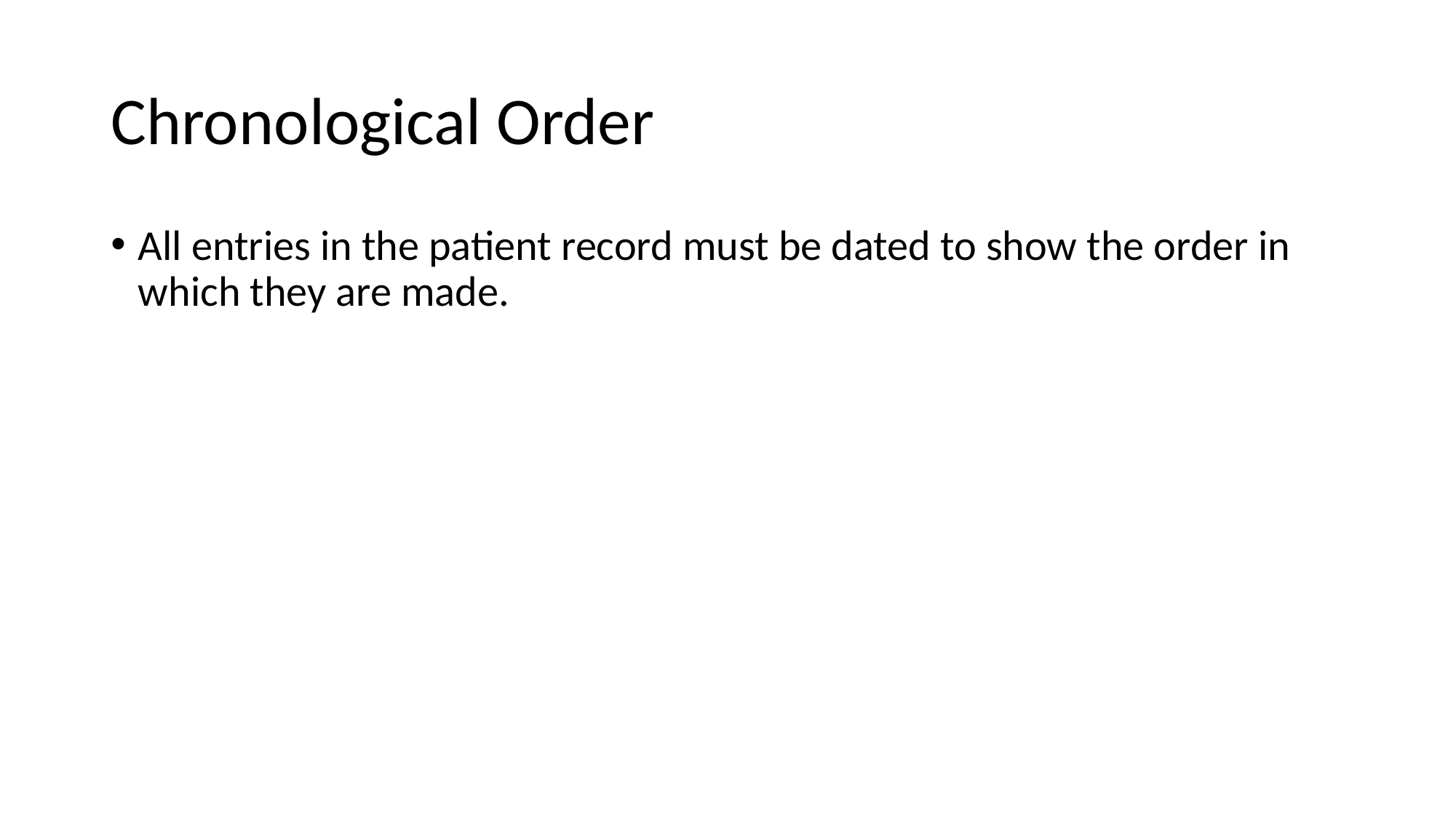

# Chronological Order
All entries in the patient record must be dated to show the order in which they are made.